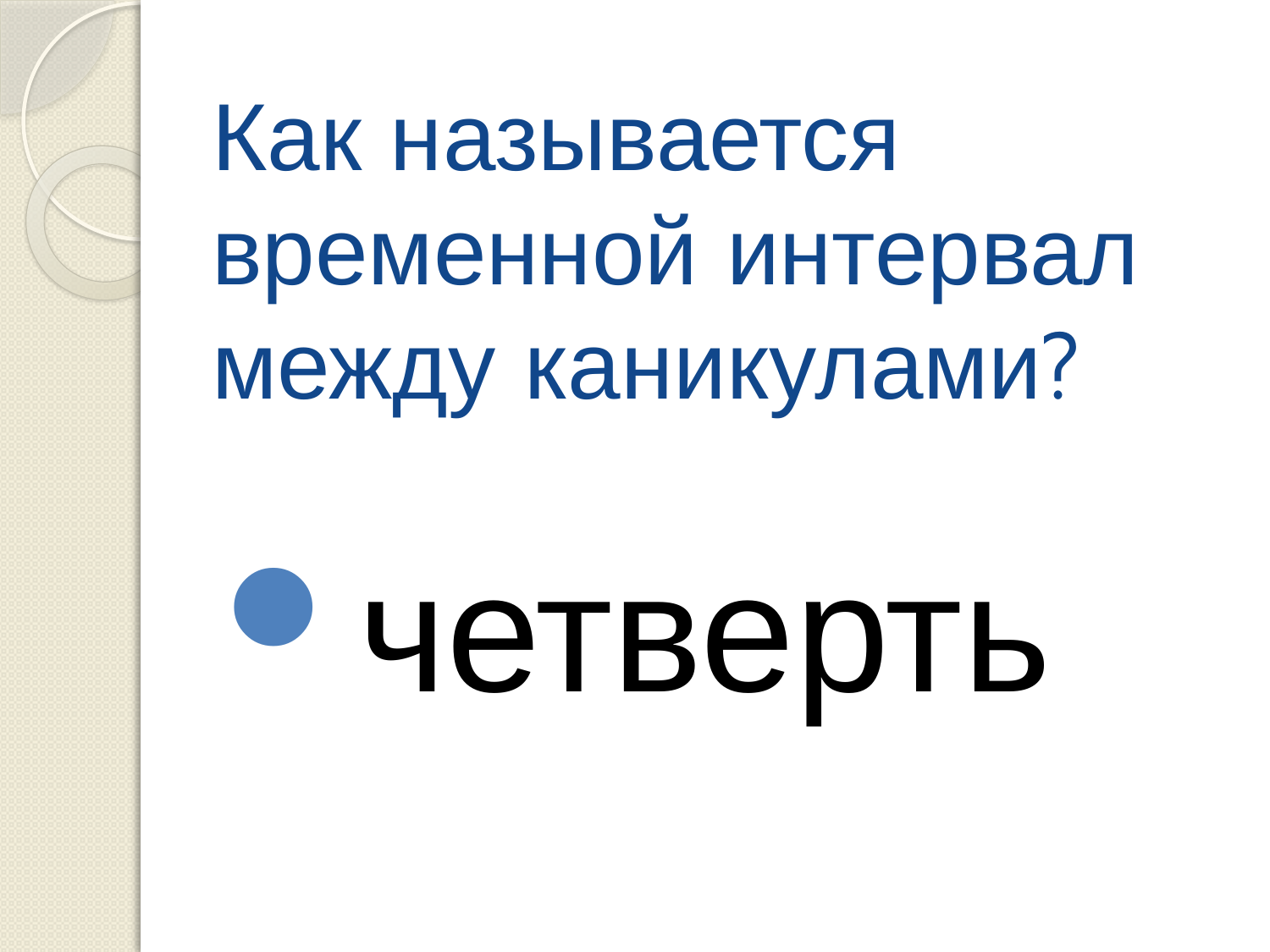

# Как называется временной интервал между каникулами?
четверть